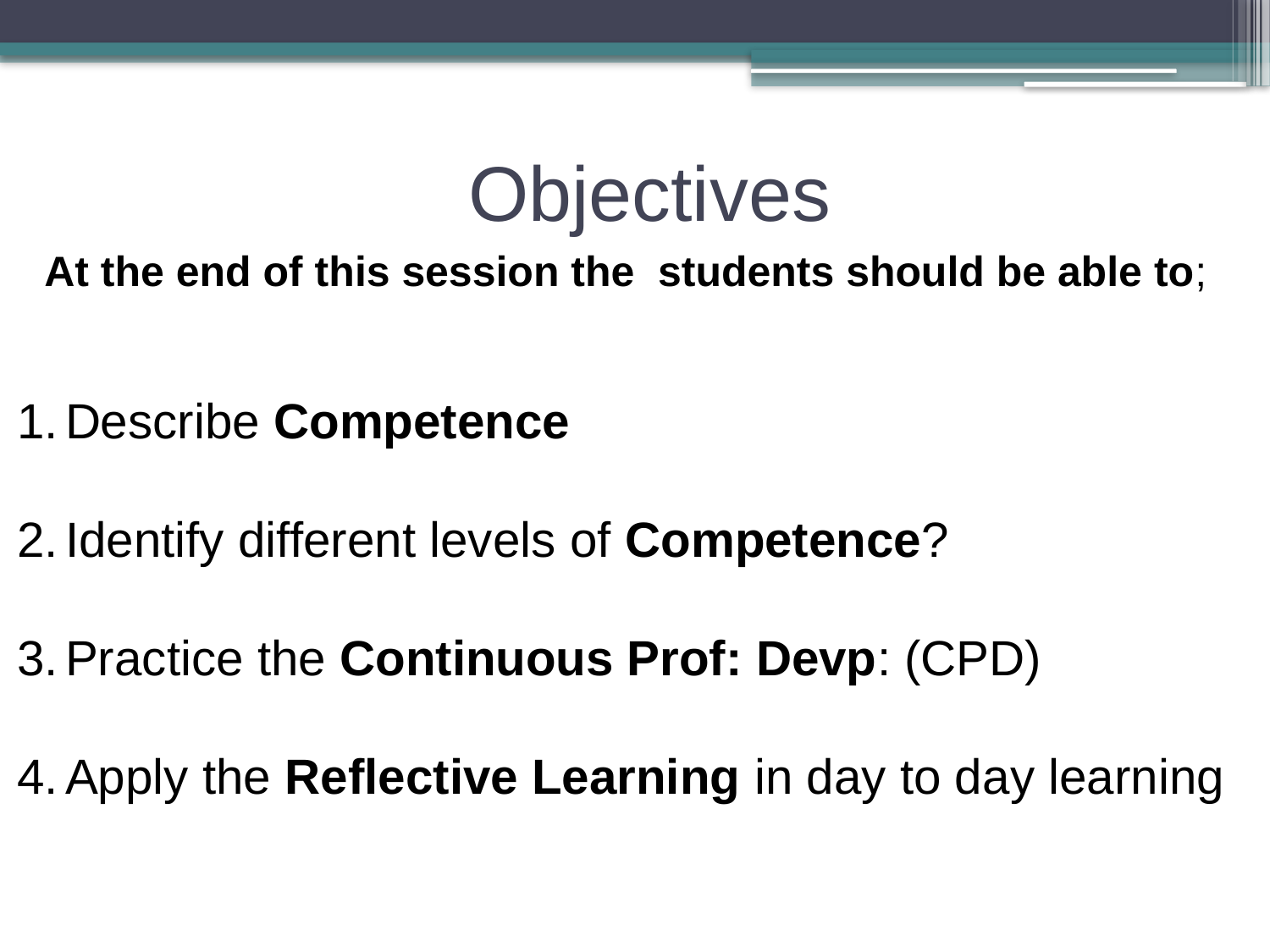

Objectives

At the end of this session the  students should be able to;

Describe Competence

Identify different levels of Competence?

Practice the Continuous Prof: Devp: (CPD)

Apply the Reflective Learning in day to day learning